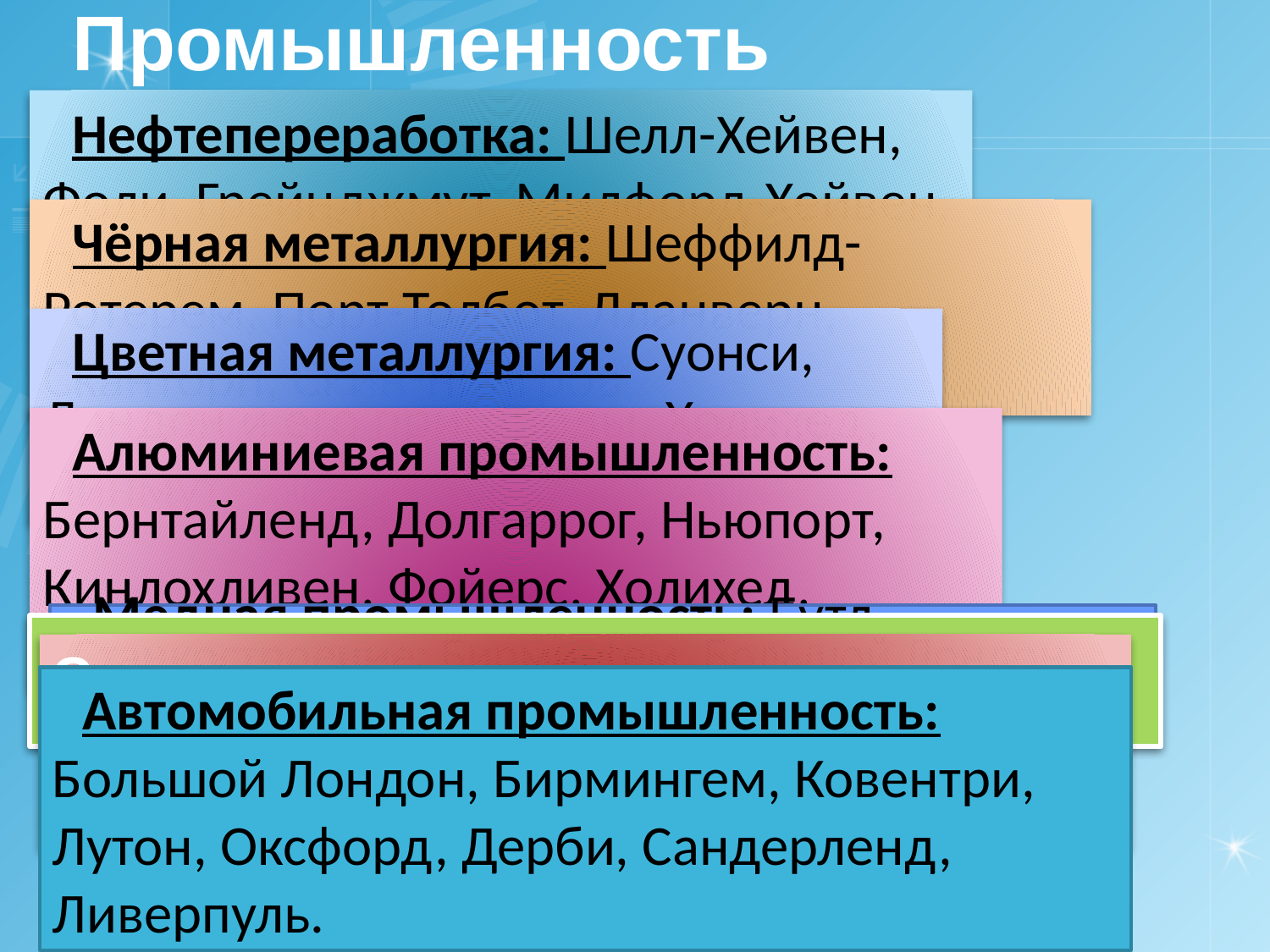

# Промышленность
Нефтепереработка: Шелл-Хейвен, Фоли, Грейнджмут, Милфорд-Хейвен, Пембрук.
Чёрная металлургия: Шеффилд-Ротерем, Порт-Толбот, Лланверн, Сканторп, Скин-нингров.
Цветная металлургия: Суонси, Лондон и его пригороды, Холихед, Линмут.
Алюминиевая промышленность: Бернтайленд, Долгаррог, Ньюпорт, Кинлохливен, Фойерс, Холихед, Инвергордон.
Медная промышленность: Бутл, Ливерпуль.
Станкостроение: Бирмингем, Большой Лондон, Ковентри, Лестер.
Свинцово-цинковая промышленность: Эйвон-мут, Манчестер, Нортфлит, Глазго.
Автомобильная промышленность: Большой Лондон, Бирмингем, Ковентри, Лутон, Оксфорд, Дерби, Сандерленд, Ливерпуль.